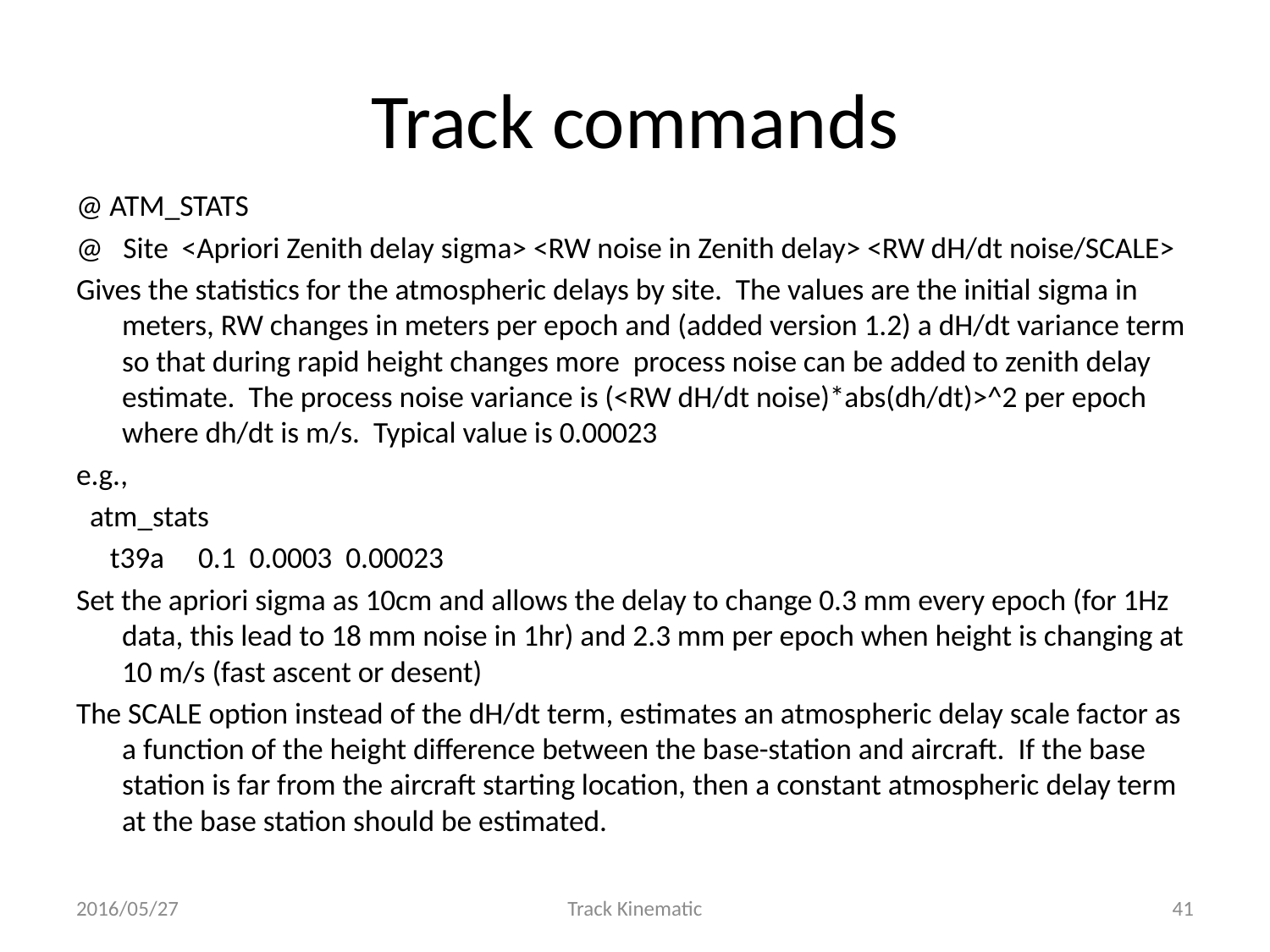

# Track commands
@ ATM_STATS
@   Site  <Apriori Zenith delay sigma> <RW noise in Zenith delay> <RW dH/dt noise/SCALE>
Gives the statistics for the atmospheric delays by site.  The values are the initial sigma in meters, RW changes in meters per epoch and (added version 1.2) a dH/dt variance term so that during rapid height changes more  process noise can be added to zenith delay estimate.  The process noise variance is (<RW dH/dt noise)*abs(dh/dt)>^2 per epoch where dh/dt is m/s.  Typical value is 0.00023
e.g.,
  atm_stats
     t39a     0.1  0.0003  0.00023
Set the apriori sigma as 10cm and allows the delay to change 0.3 mm every epoch (for 1Hz data, this lead to 18 mm noise in 1hr) and 2.3 mm per epoch when height is changing at 10 m/s (fast ascent or desent)
The SCALE option instead of the dH/dt term, estimates an atmospheric delay scale factor as a function of the height difference between the base-station and aircraft.  If the base station is far from the aircraft starting location, then a constant atmospheric delay term at the base station should be estimated.

2016/05/27
Track Kinematic
41